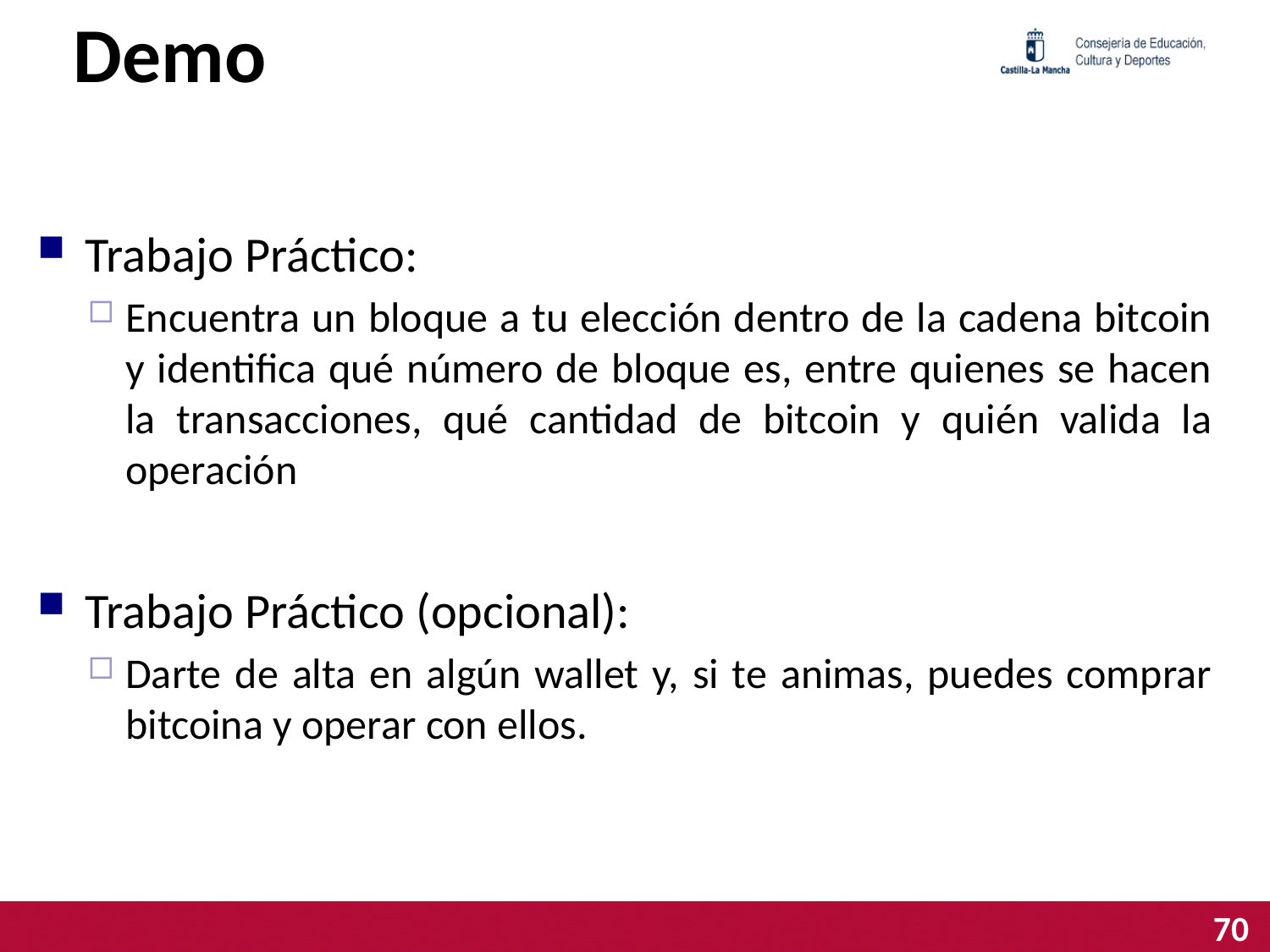

# Demo

Trabajo Práctico:
Encuentra un bloque a tu elección dentro de la cadena bitcoin y identifica qué número de bloque es, entre quienes se hacen la transacciones, qué cantidad de bitcoin y quién valida la operación

Trabajo Práctico (opcional):
Darte de alta en algún wallet y, si te animas, puedes comprar bitcoina y operar con ellos.